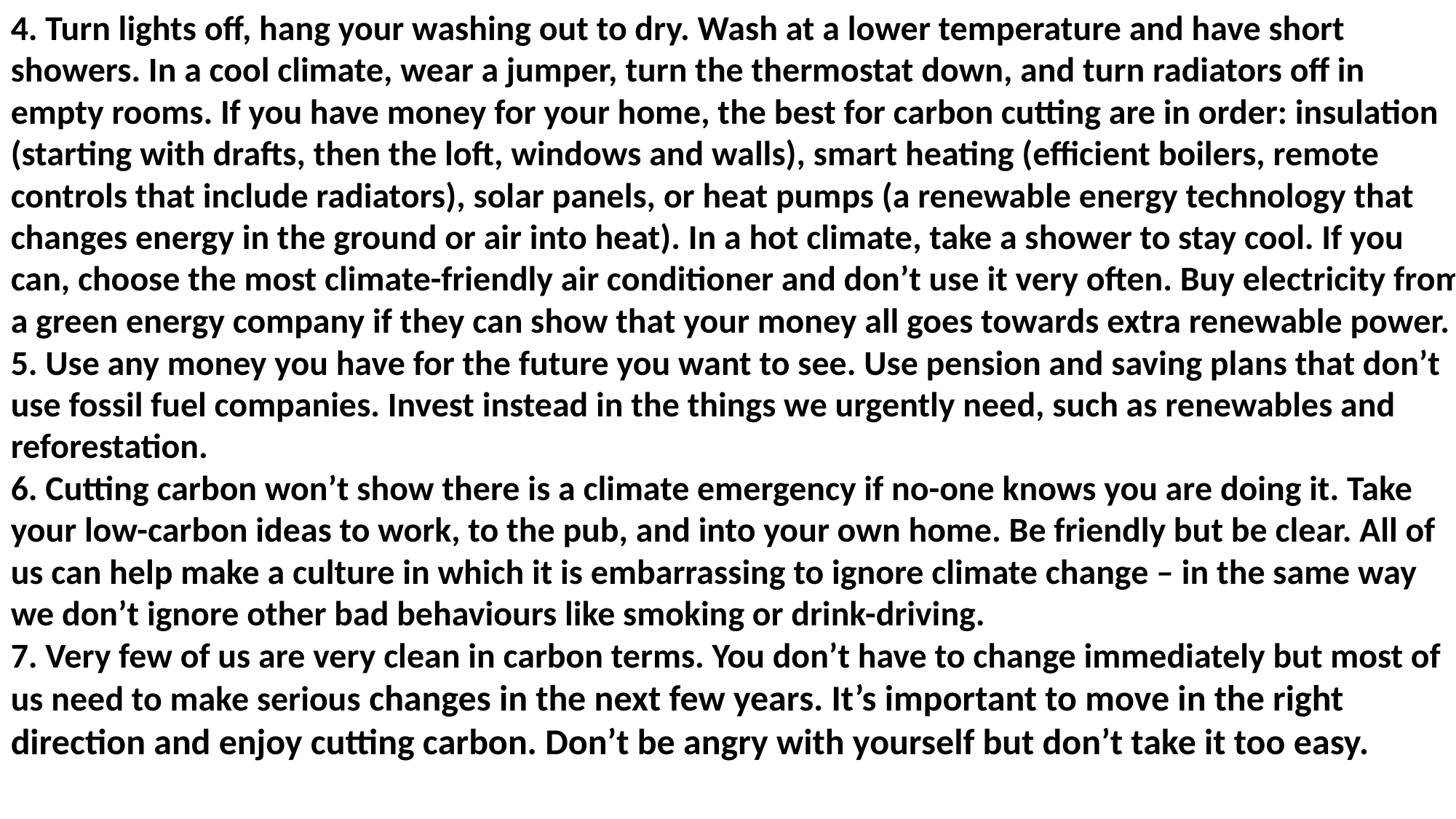

4. Turn lights off, hang your washing out to dry. Wash at a lower temperature and have short showers. In a cool climate, wear a jumper, turn the thermostat down, and turn radiators off in empty rooms. If you have money for your home, the best for carbon cutting are in order: insulation (starting with drafts, then the loft, windows and walls), smart heating (efficient boilers, remote controls that include radiators), solar panels, or heat pumps (a renewable energy technology that changes energy in the ground or air into heat). In a hot climate, take a shower to stay cool. If you can, choose the most climate-friendly air conditioner and don’t use it very often. Buy electricity from a green energy company if they can show that your money all goes towards extra renewable power.
5. Use any money you have for the future you want to see. Use pension and saving plans that don’t use fossil fuel companies. Invest instead in the things we urgently need, such as renewables and reforestation.
6. Cutting carbon won’t show there is a climate emergency if no-one knows you are doing it. Take your low-carbon ideas to work, to the pub, and into your own home. Be friendly but be clear. All of us can help make a culture in which it is embarrassing to ignore climate change – in the same way we don’t ignore other bad behaviours like smoking or drink-driving.
7. Very few of us are very clean in carbon terms. You don’t have to change immediately but most of us need to make serious changes in the next few years. It’s important to move in the right direction and enjoy cutting carbon. Don’t be angry with yourself but don’t take it too easy.